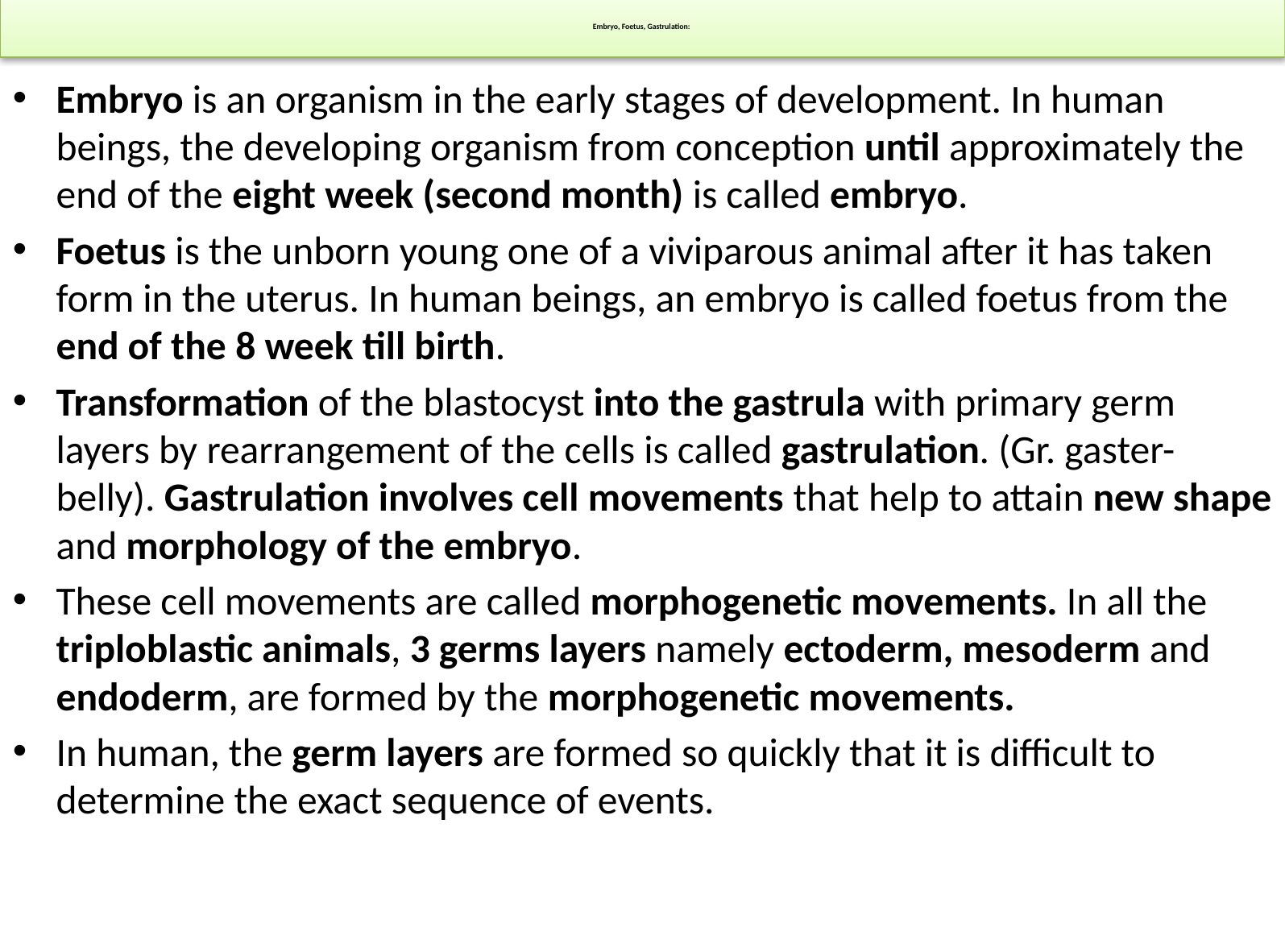

# Embryo, Foetus, Gastrulation:
Embryo is an organism in the early stages of development. In human beings, the developing organism from conception until approximately the end of the eight week (second month) is called embryo.
Foetus is the unborn young one of a viviparous animal after it has taken form in the uterus. In human beings, an embryo is called foetus from the end of the 8 week till birth.
Transformation of the blastocyst into the gastrula with primary germ layers by rearrangement of the cells is called gastrulation. (Gr. gaster- belly). Gastrulation involves cell movements that help to attain new shape and morphology of the embryo.
These cell movements are called morphogenetic movements. In all the triploblastic animals, 3 germs layers namely ectoderm, mesoderm and endoderm, are formed by the morphogenetic movements.
In human, the germ layers are formed so quickly that it is difficult to determine the exact sequence of events.